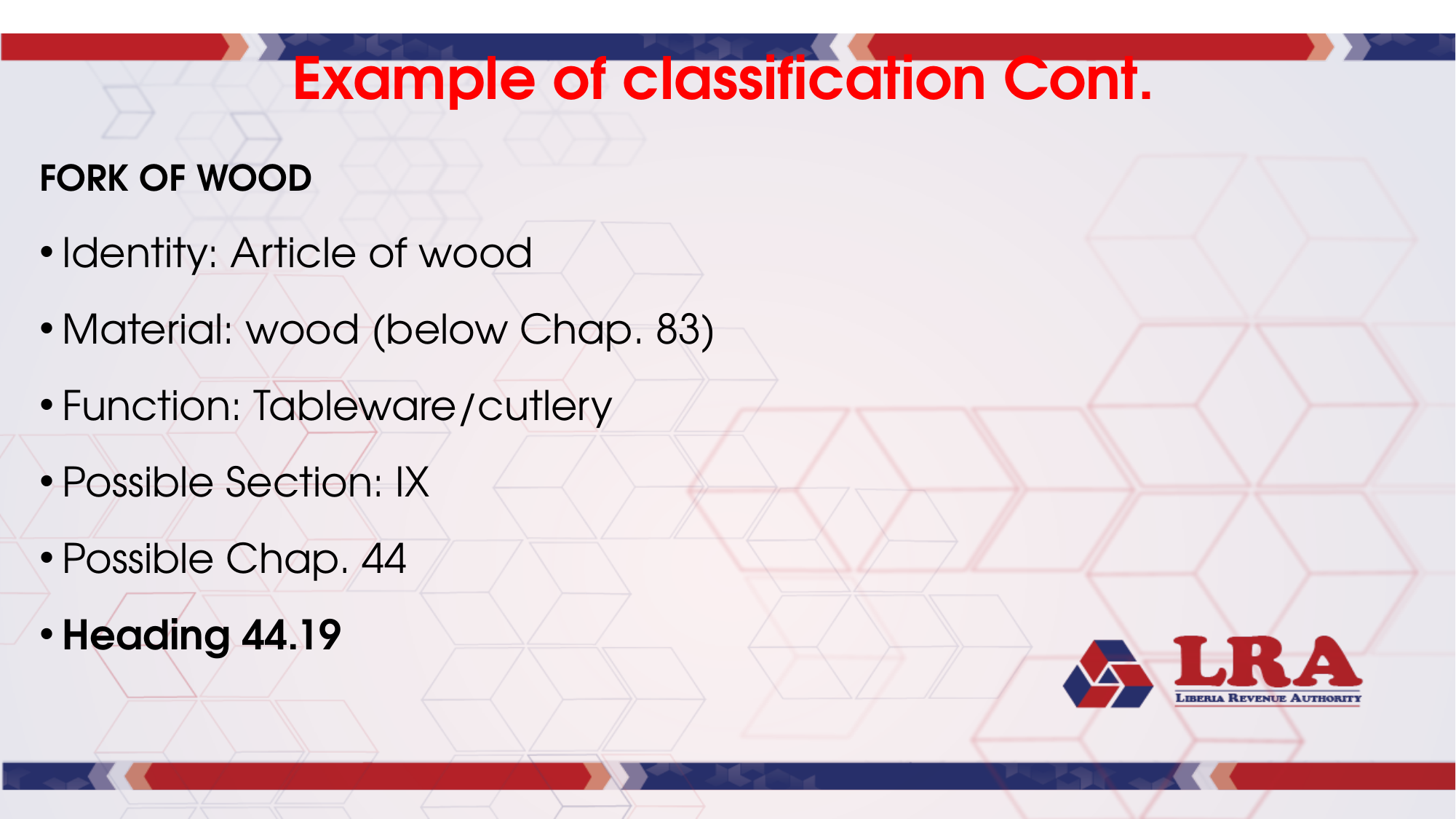

# Example of classification Cont.

FORK OF WOOD
Identity: Article of wood
Material: wood (below Chap. 83)
Function: Tableware/cutlery
Possible Section: IX
Possible Chap. 44
Heading 44.19